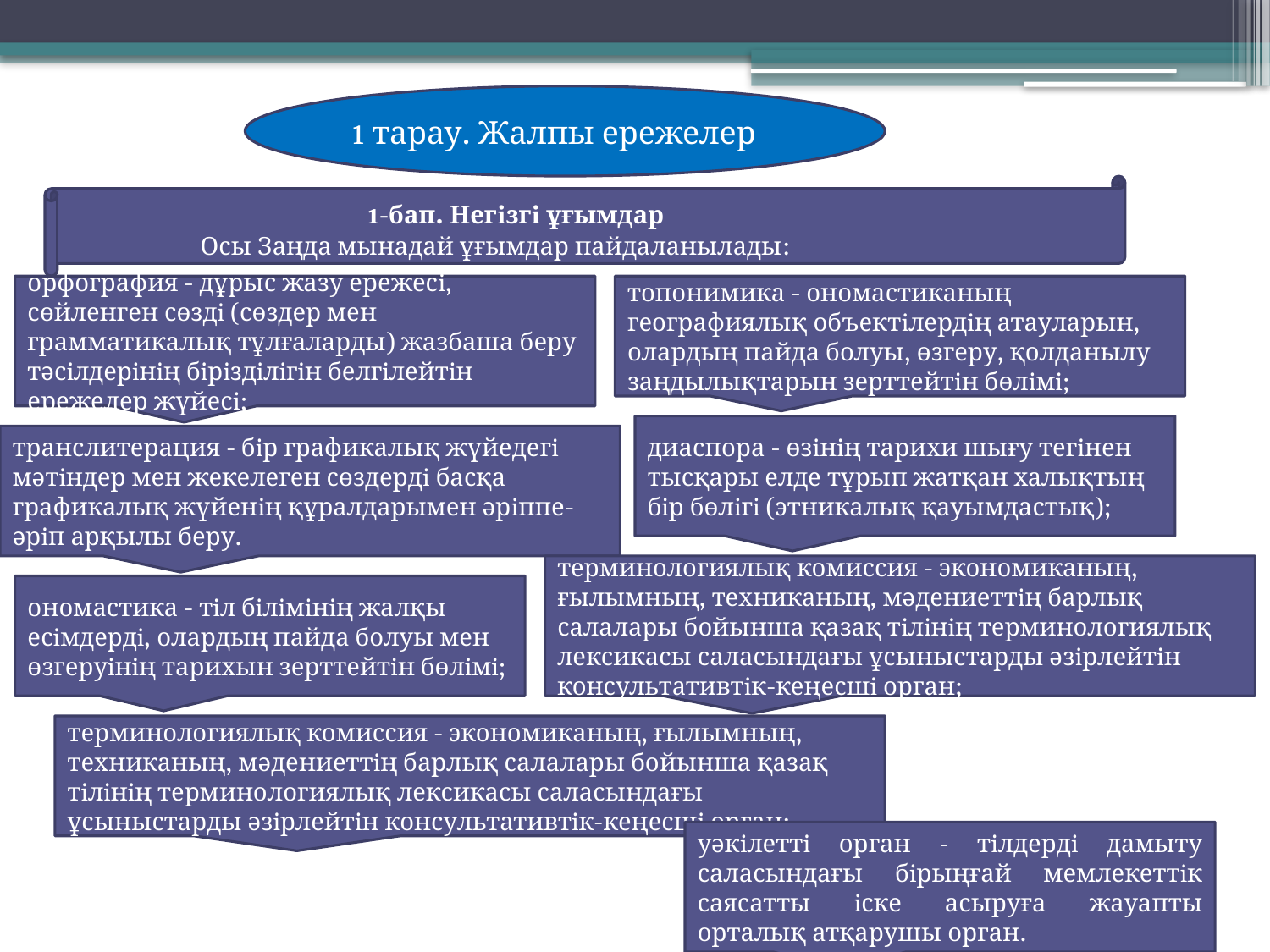

1 тарау. Жалпы ережелер
                                     1-бап. Негiзгi ұғымдар
                      Осы Заңда мынадай ұғымдар пайдаланылады:
орфография - дұрыс жазу ережесi, сөйленген сөздi (сөздер мен грамматикалық тұлғаларды) жазбаша беру тәсiлдерiнiң бiрiздiлiгiн белгiлейтiн ережелер жүйесi;
топонимика - ономастиканың географиялық объектiлердiң атауларын, олардың пайда болуы, өзгеру, қолданылу заңдылықтарын зерттейтiн бөлiмi;
диаспора - өзiнiң тарихи шығу тегiнен тысқары елде тұрып жатқан халықтың бiр бөлiгi (этникалық қауымдастық);
транслитерация - бiр графикалық жүйедегi мәтiндер мен жекелеген сөздердi басқа графикалық жүйенiң құралдарымен әрiппе-әрiп арқылы беру.
терминологиялық комиссия - экономиканың, ғылымның, техниканың, мәдениеттiң барлық салалары бойынша қазақ тiлiнiң терминологиялық лексикасы саласындағы ұсыныстарды әзiрлейтiн консультативтiк-кеңесшi орган;
ономастика - тiл бiлiмiнiң жалқы есiмдердi, олардың пайда болуы мен өзгеруiнiң тарихын зерттейтiн бөлiмi;
терминологиялық комиссия - экономиканың, ғылымның, техниканың, мәдениеттiң барлық салалары бойынша қазақ тiлiнiң терминологиялық лексикасы саласындағы ұсыныстарды әзiрлейтiн консультативтiк-кеңесшi орган;
уәкiлеттi орган - тiлдердi дамыту саласындағы бiрыңғай мемлекеттiк саясатты iске асыруға жауапты орталық атқарушы орган.